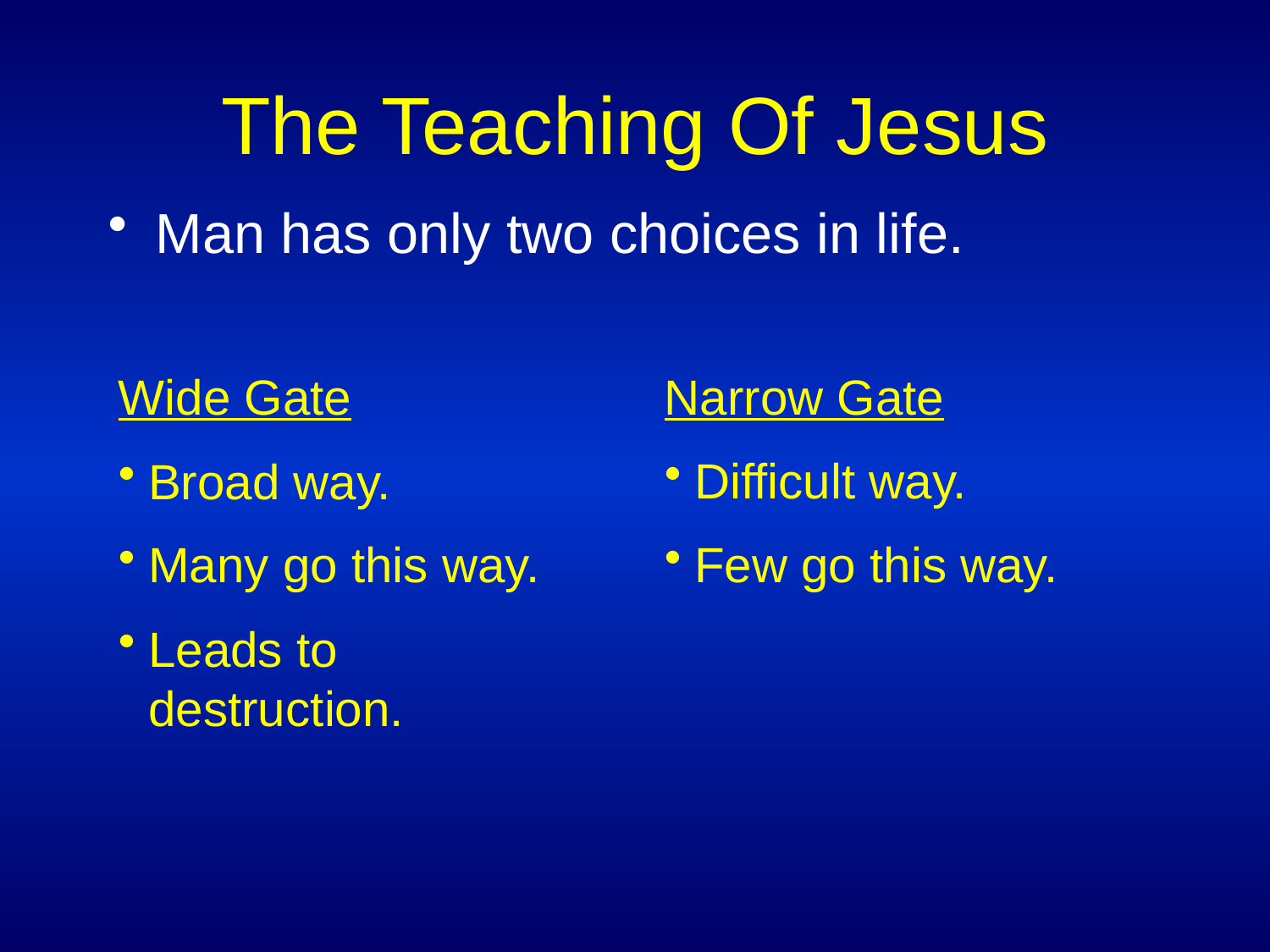

# The Teaching Of Jesus
Man has only two choices in life.
Wide Gate
Broad way.
Many go this way.
Leads to destruction.
Narrow Gate
Difficult way.
Few go this way.